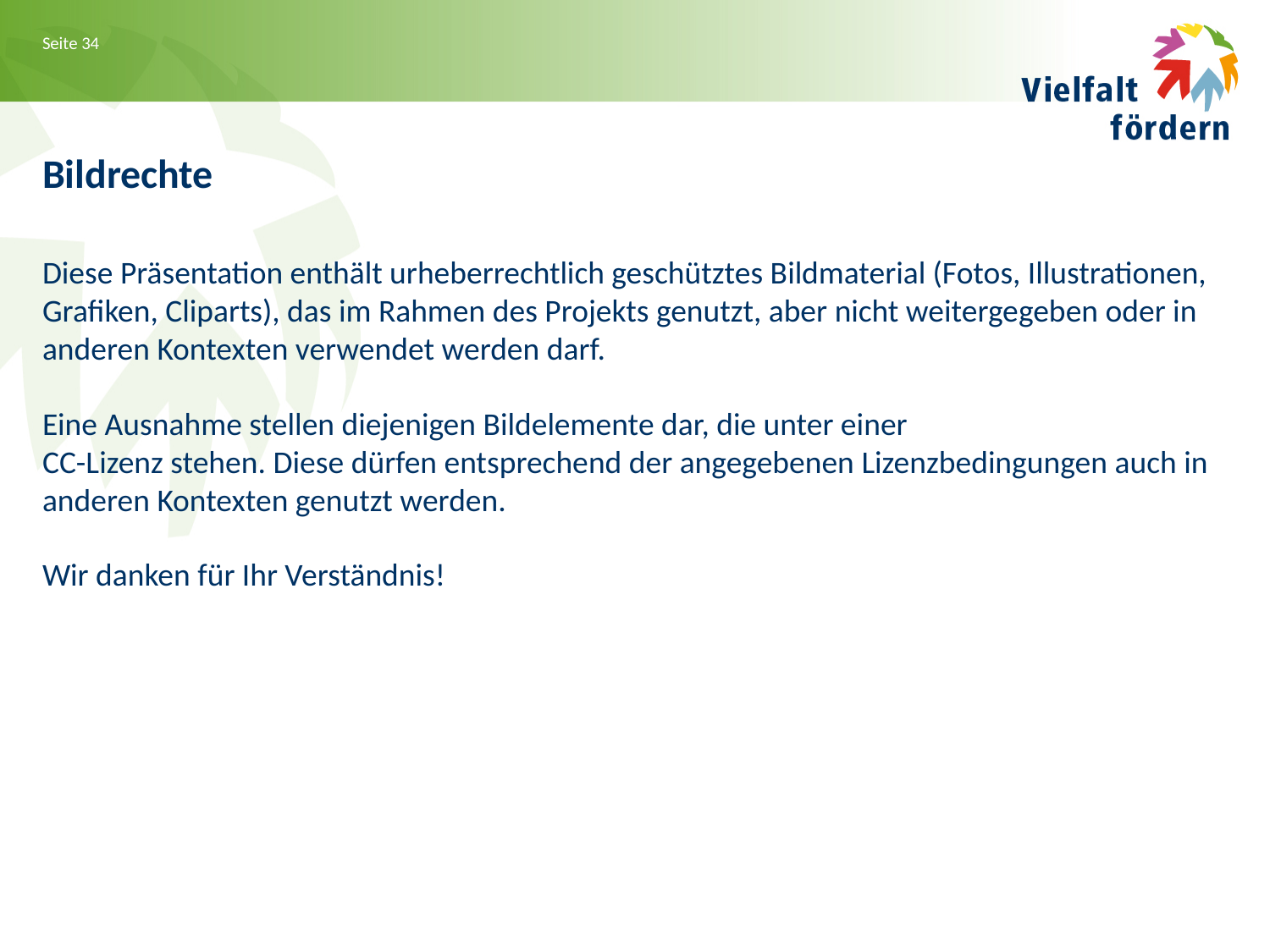

# Bildrechte
Diese Präsentation enthält urheberrechtlich geschütztes Bildmaterial (Fotos, Illustrationen, Grafiken, Cliparts), das im Rahmen des Projekts genutzt, aber nicht weitergegeben oder in anderen Kontexten verwendet werden darf.
Eine Ausnahme stellen diejenigen Bildelemente dar, die unter einer
CC-Lizenz stehen. Diese dürfen entsprechend der angegebenen Lizenzbedingungen auch in anderen Kontexten genutzt werden.
Wir danken für Ihr Verständnis!